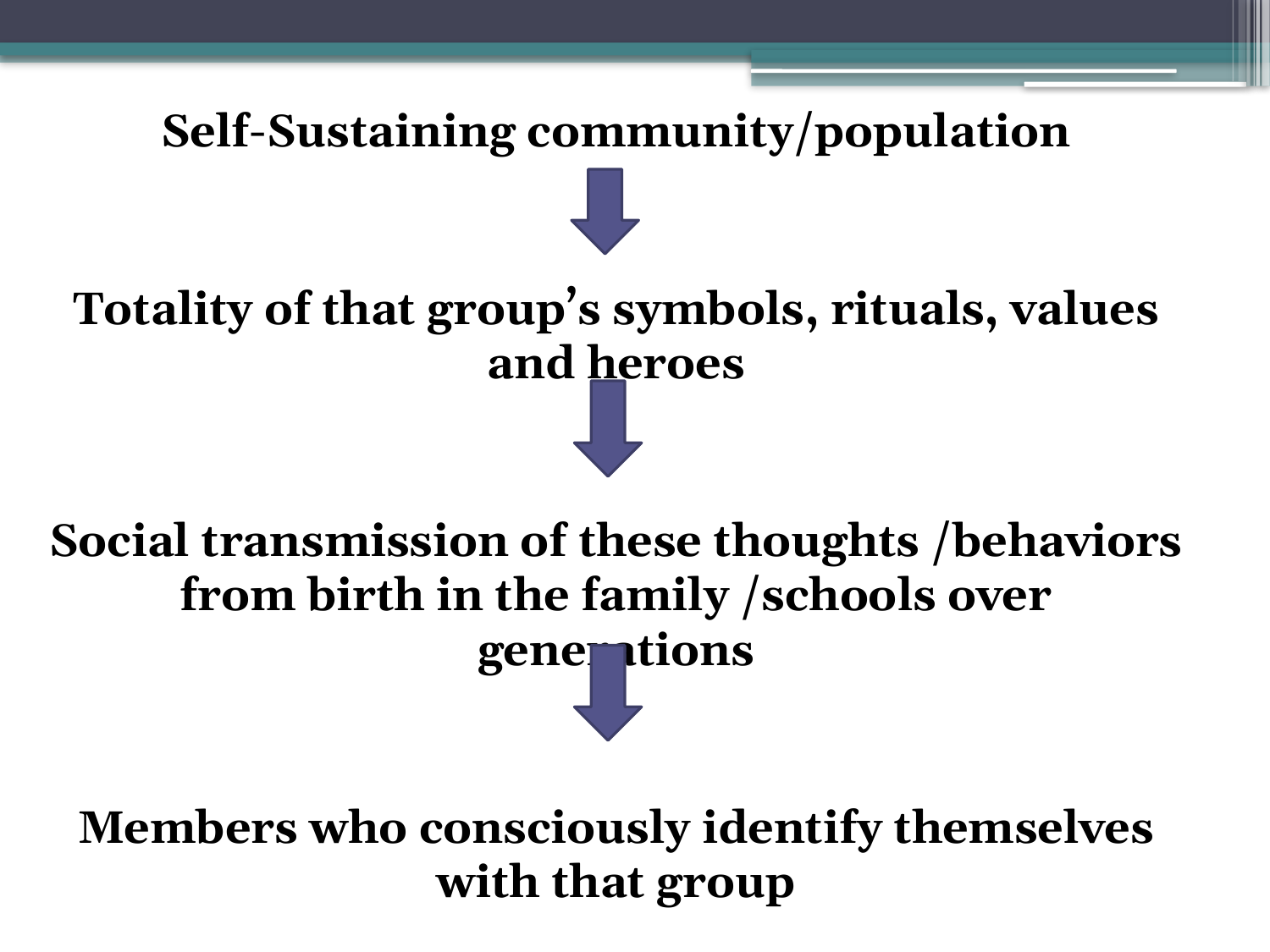

Self-Sustaining community/population

Totality of that group’s symbols, rituals, values and heroes

Social transmission of these thoughts /behaviors from birth in the family /schools over generations

Members who consciously identify themselves with that group